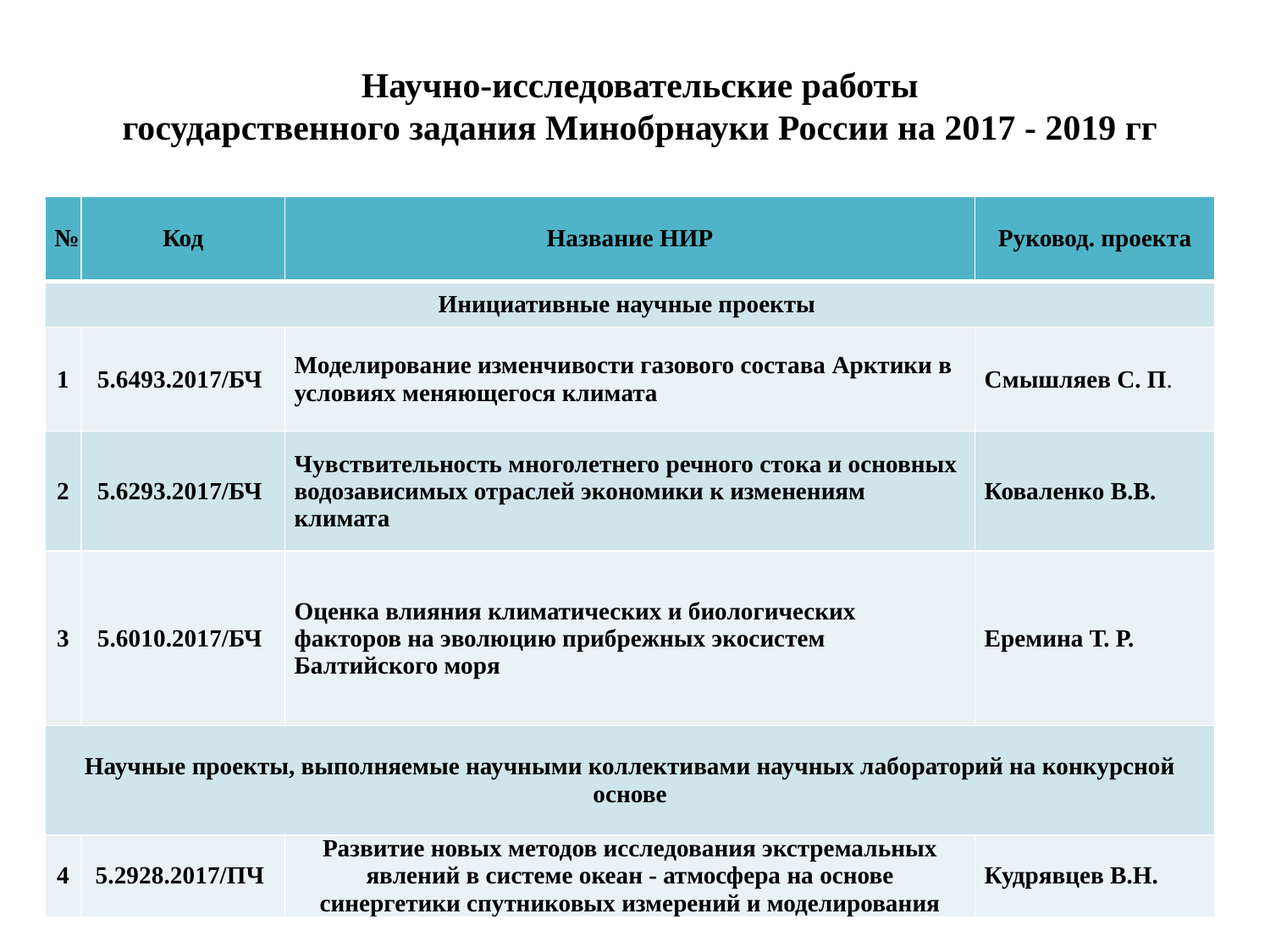

Научно-исследовательские работы
государственного задания Минобрнауки России на 2017 - 2019 гг
| № | Код | Название НИР | Руковод. проекта |
| --- | --- | --- | --- |
| Инициативные научные проекты |  |  |  |
| 1 | 5.6493.2017/БЧ | Моделирование изменчивости газового состава Арктики в условиях меняющегося климата | Смышляев С. П. |
| 2 | 5.6293.2017/БЧ | Чувствительность многолетнего речного стока и основных водозависимых отраслей экономики к изменениям климата | Коваленко В.В. |
| 3 | 5.6010.2017/БЧ | Оценка влияния климатических и биологических факторов на эволюцию прибрежных экосистем Балтийского моря | Еремина Т. Р. |
| Научные проекты, выполняемые научными коллективами научных лабораторий на конкурсной основе |  |  |  |
| 4 | 5.2928.2017/ПЧ | Развитие новых методов исследования экстремальных явлений в системе океан - атмосфера на основе синергетики спутниковых измерений и моделирования | Кудрявцев В.Н. |